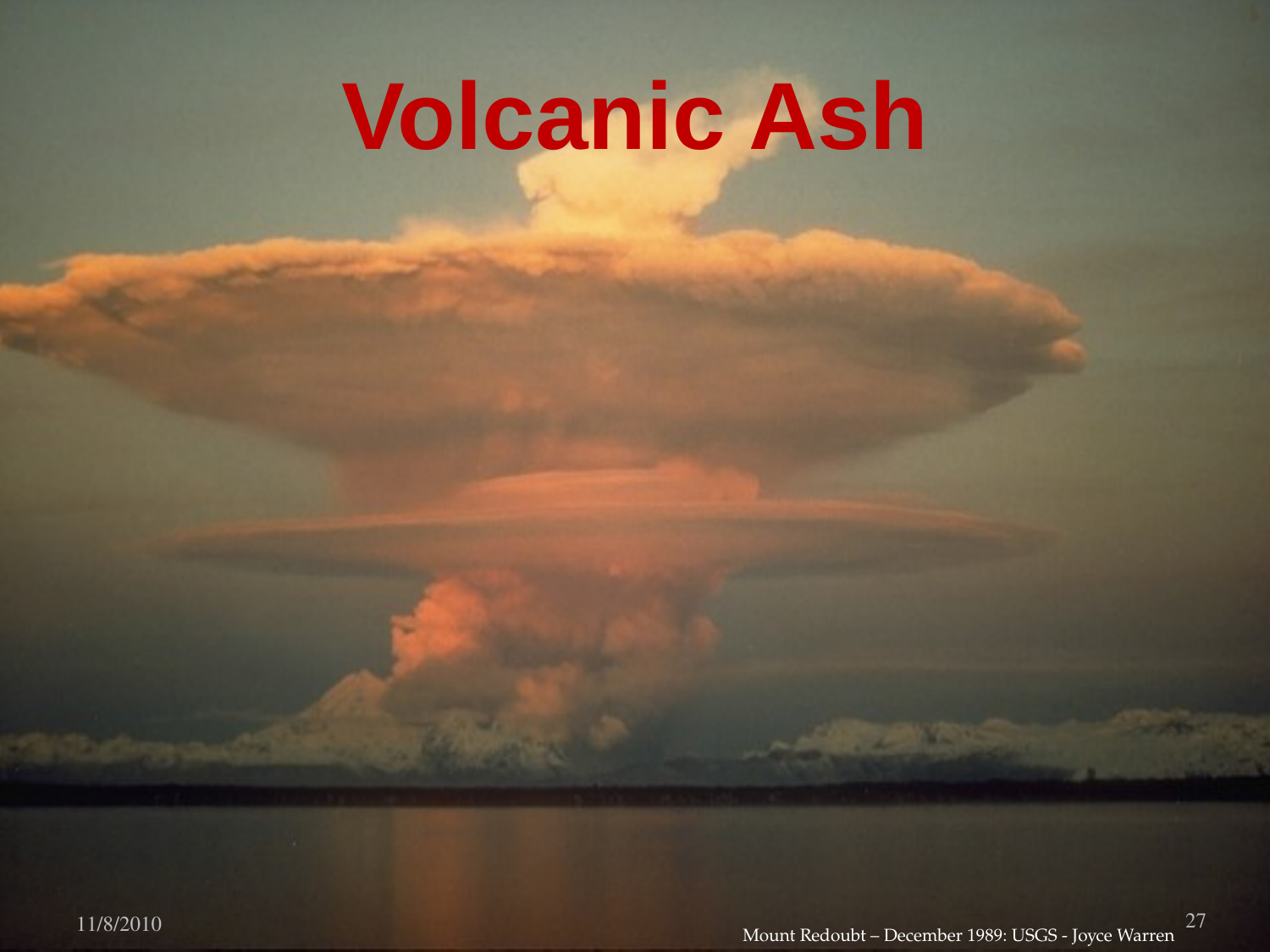

# Volcanic Ash
11/8/2010
27
Mount Redoubt – December 1989: USGS - Joyce Warren